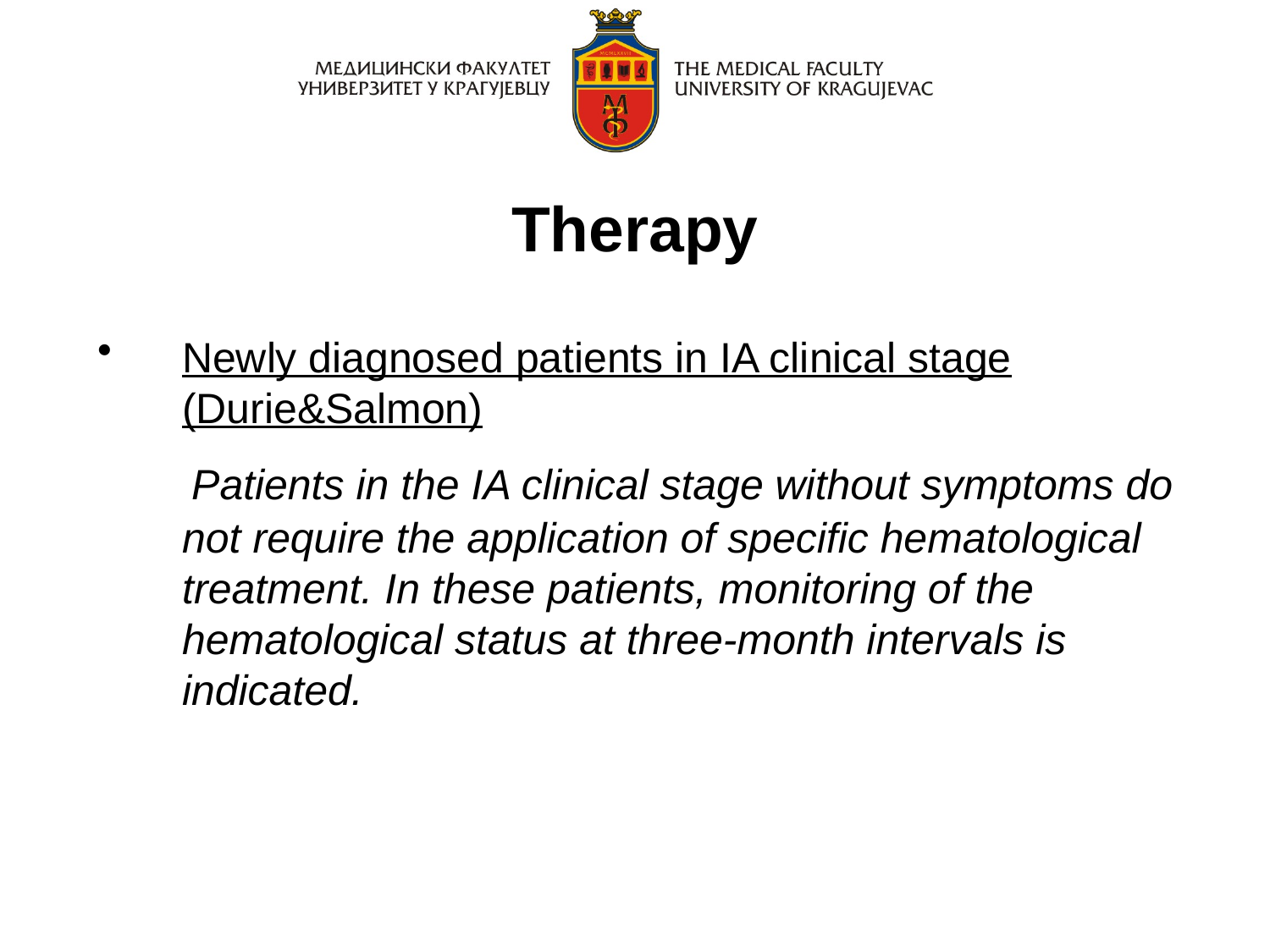

# Therapy
Newly diagnosed patients in IA clinical stage (Durie&Salmon)
      Patients in the IA clinical stage without symptoms do not require the application of specific hematological treatment. In these patients, monitoring of the hematological status at three-month intervals is indicated.